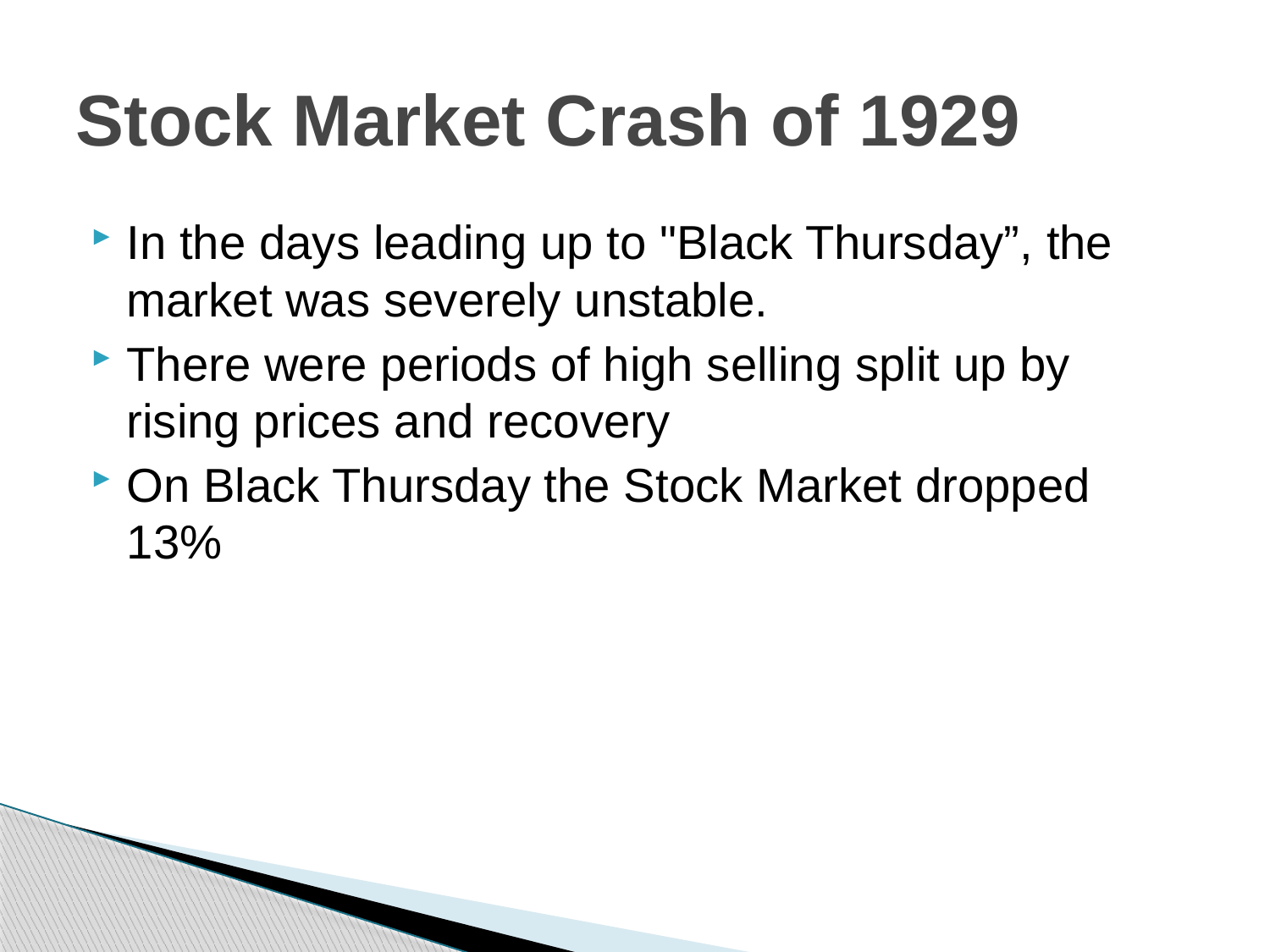

# Stock Market Crash of 1929
In the days leading up to "Black Thursday”, the market was severely unstable.
There were periods of high selling split up by rising prices and recovery
On Black Thursday the Stock Market dropped 13%